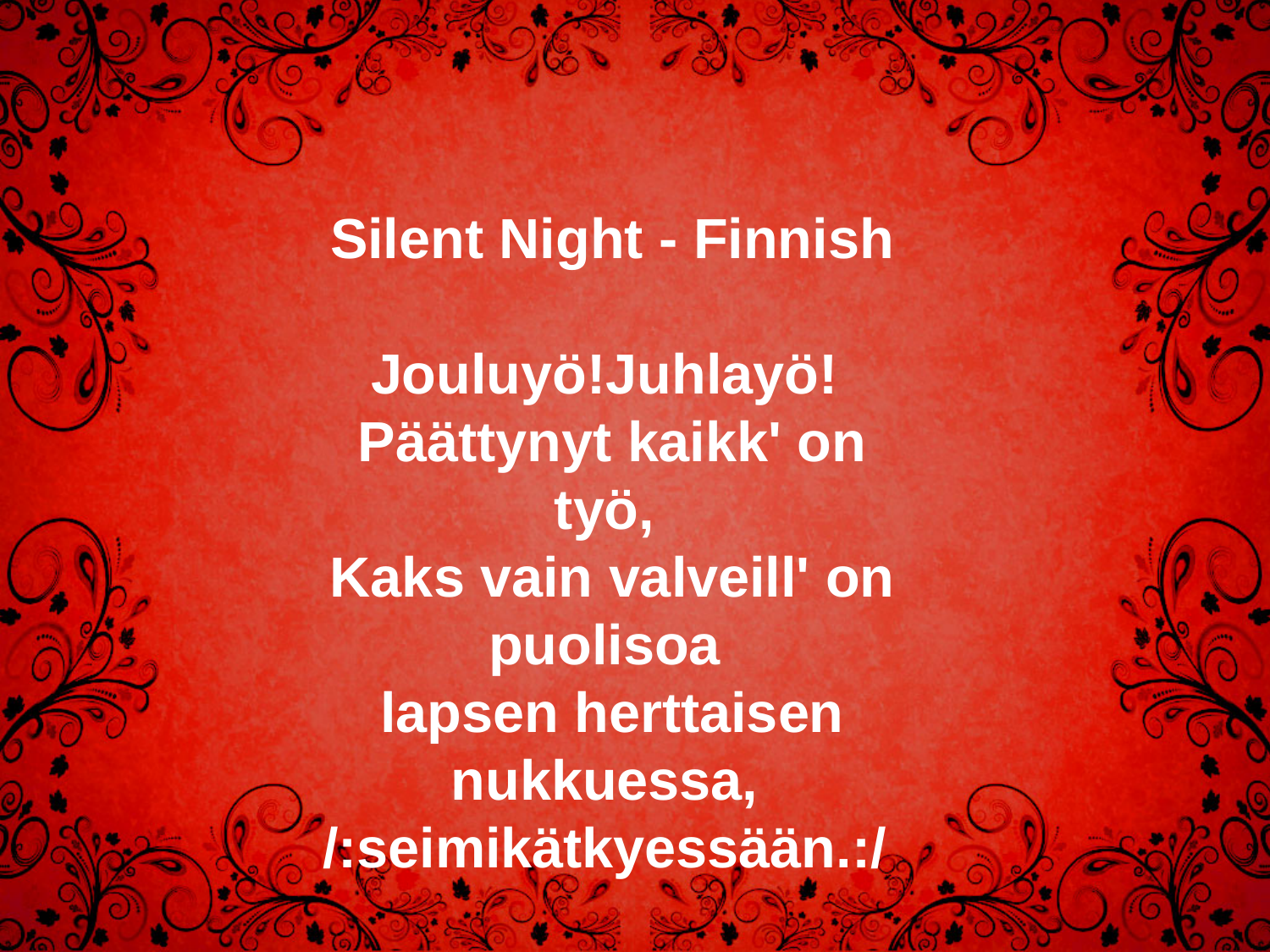

Silent Night - Finnish

Jouluyö!Juhlayö!
Päättynyt kaikk' on työ,
Kaks vain valveill' on puolisoa
lapsen herttaisen nukkuessa,
/:seimikätkyessään.:/